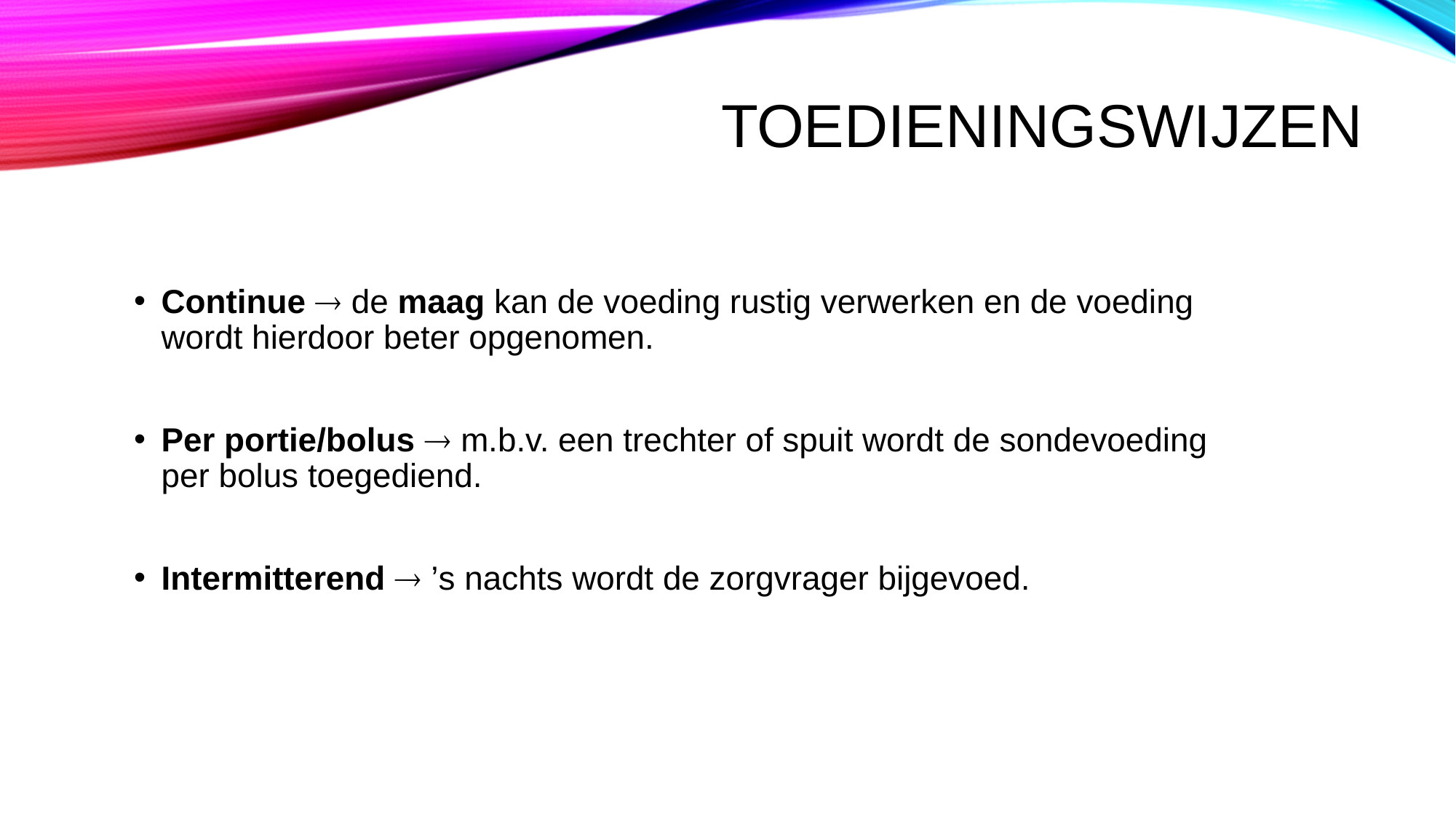

# Toedieningswijzen

Continue → de maag kan de voeding rustig verwerken en de voeding wordt hierdoor beter opgenomen.

Per portie/bolus → m.b.v. een trechter of spuit wordt de sondevoeding per bolus toegediend.

Intermitterend → ’s nachts wordt de zorgvrager bijgevoed.